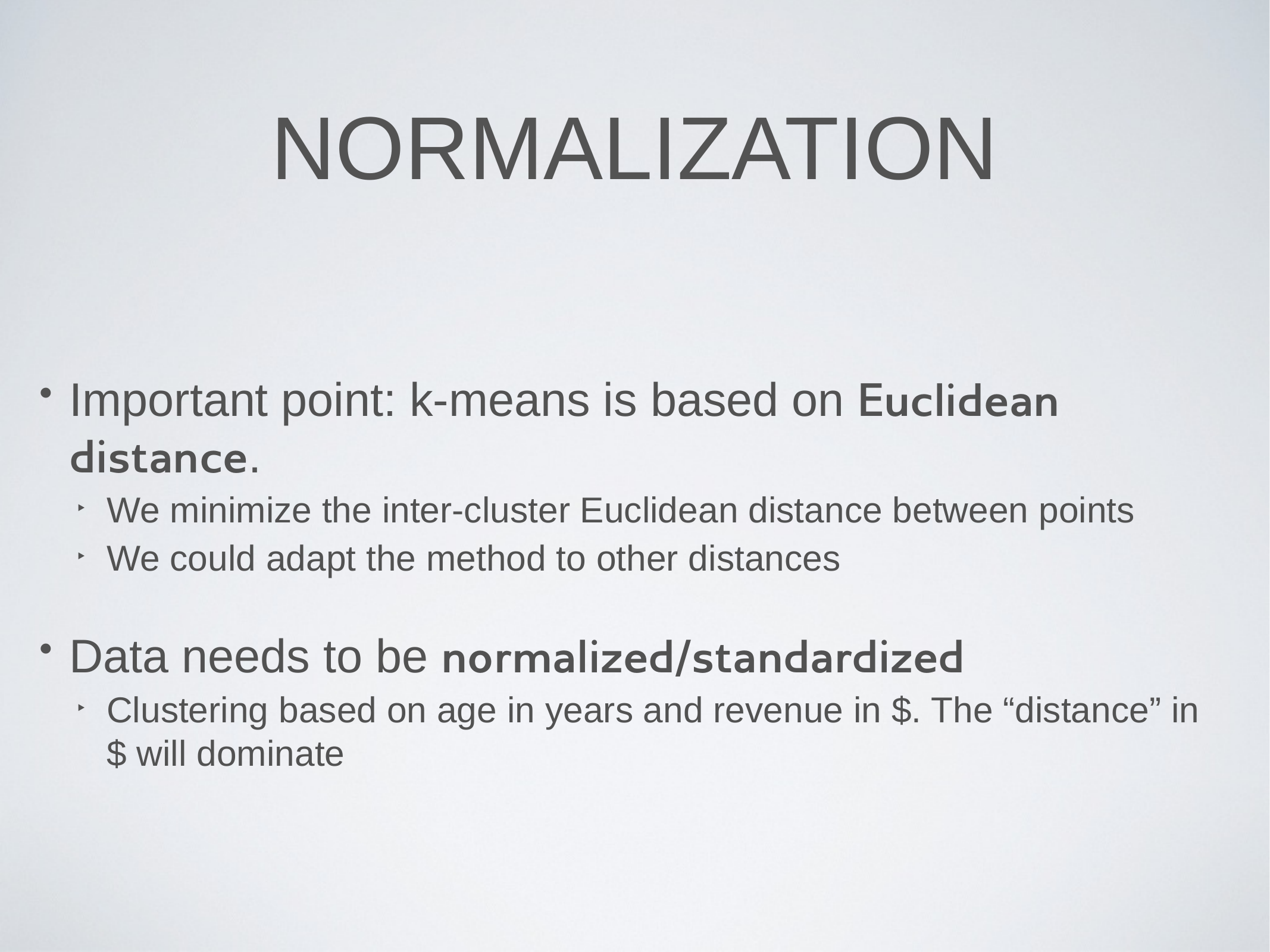

25
# Normalization
Important point: k-means is based on Euclidean distance.
We minimize the inter-cluster Euclidean distance between points
We could adapt the method to other distances
Data needs to be normalized/standardized
Clustering based on age in years and revenue in $. The “distance” in $ will dominate